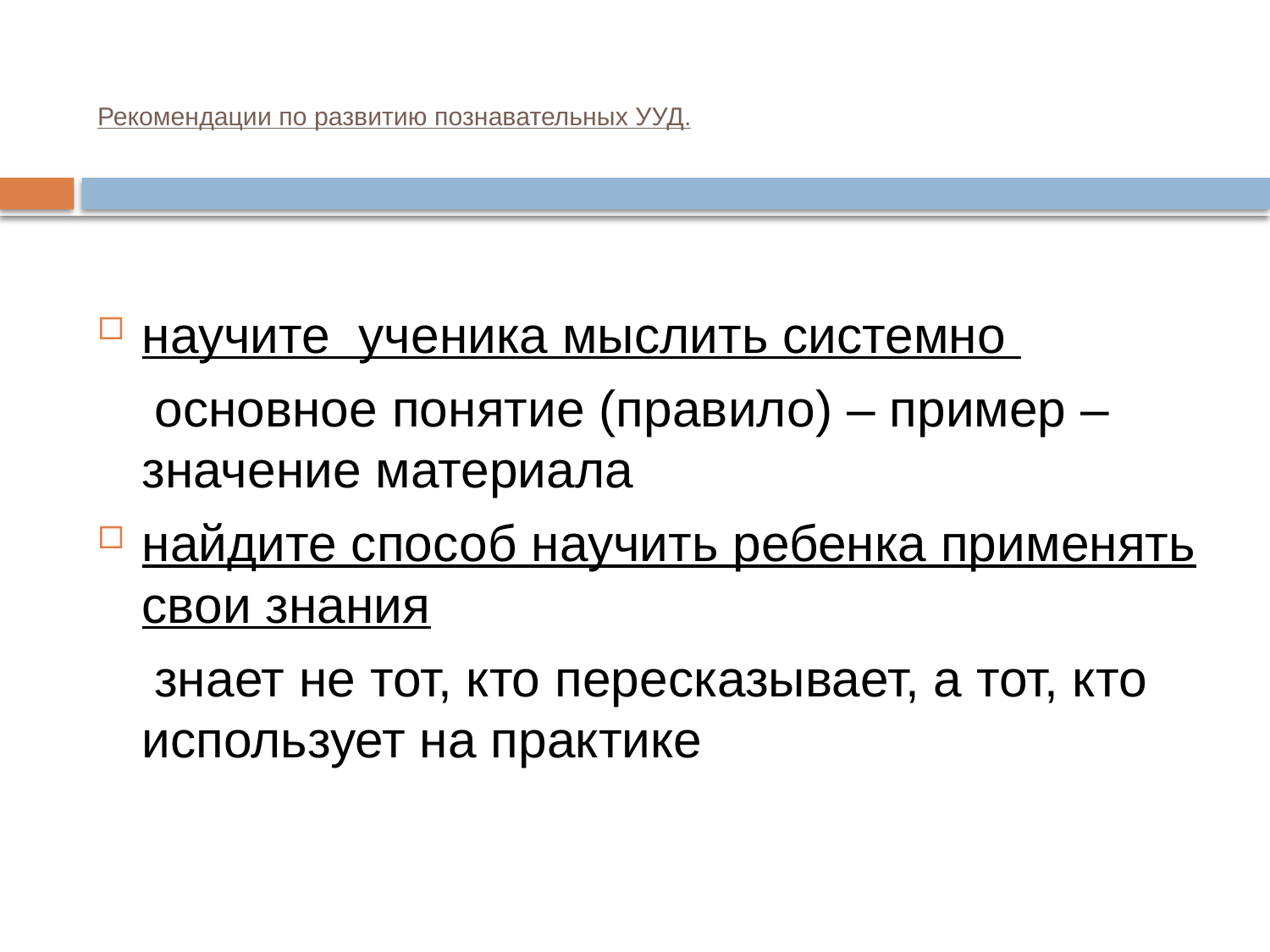

# Рекомендации по развитию познавательных УУД.

научите  ученика мыслить системно
    основное понятие (правило) – пример – значение материала
найдите способ научить ребенка применять свои знания
    знает не тот, кто пересказывает, а тот, кто использует на практике